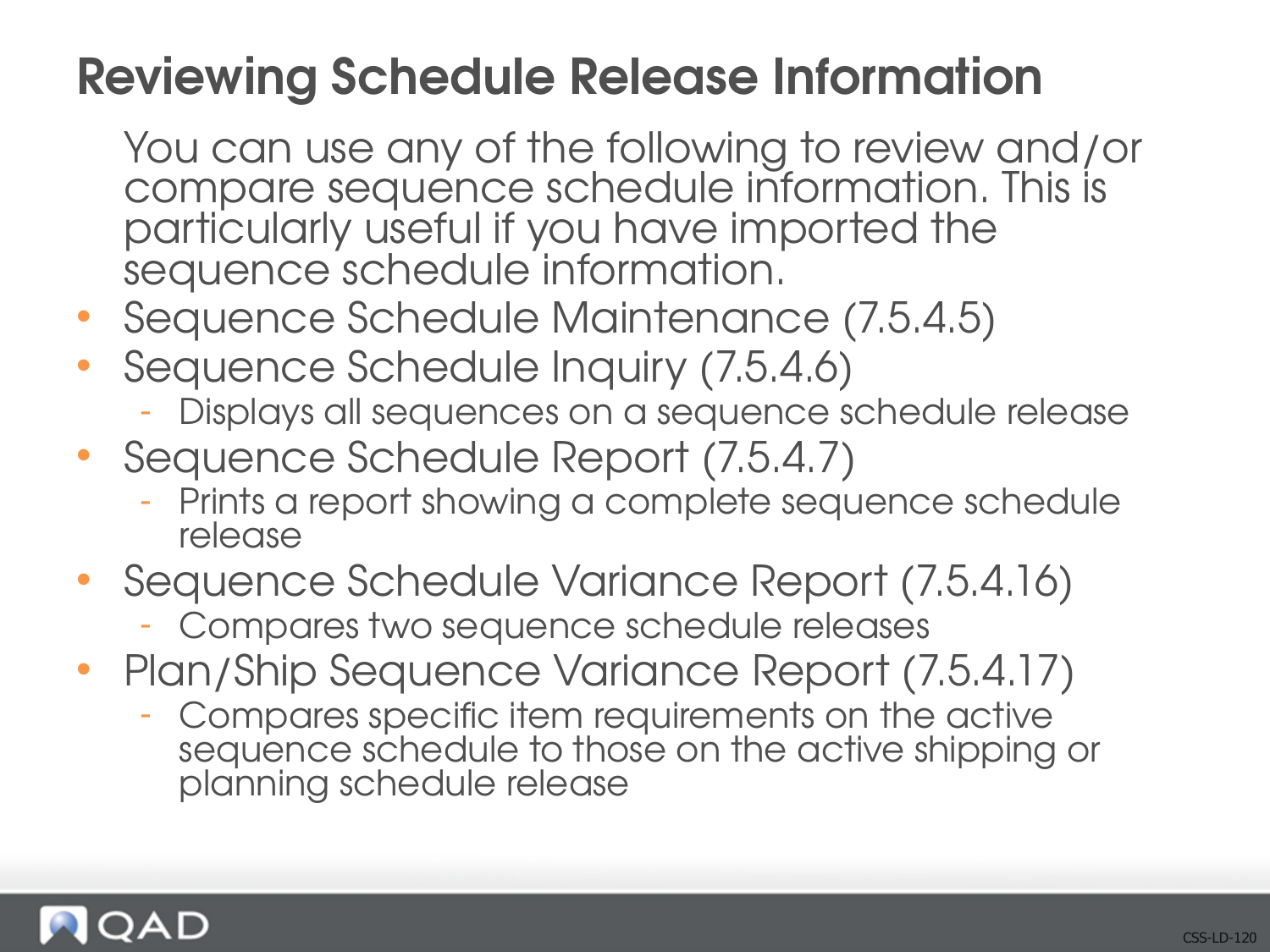

# Reviewing Schedule Release Information
	You can use any of the following to review and/or compare sequence schedule information. This is particularly useful if you have imported the sequence schedule information.
Sequence Schedule Maintenance (7.5.4.5)
Sequence Schedule Inquiry (7.5.4.6)
Displays all sequences on a sequence schedule release
Sequence Schedule Report (7.5.4.7)
Prints a report showing a complete sequence schedule release
Sequence Schedule Variance Report (7.5.4.16)
Compares two sequence schedule releases
Plan/Ship Sequence Variance Report (7.5.4.17)
Compares specific item requirements on the active sequence schedule to those on the active shipping or planning schedule release

CSS-LD-120